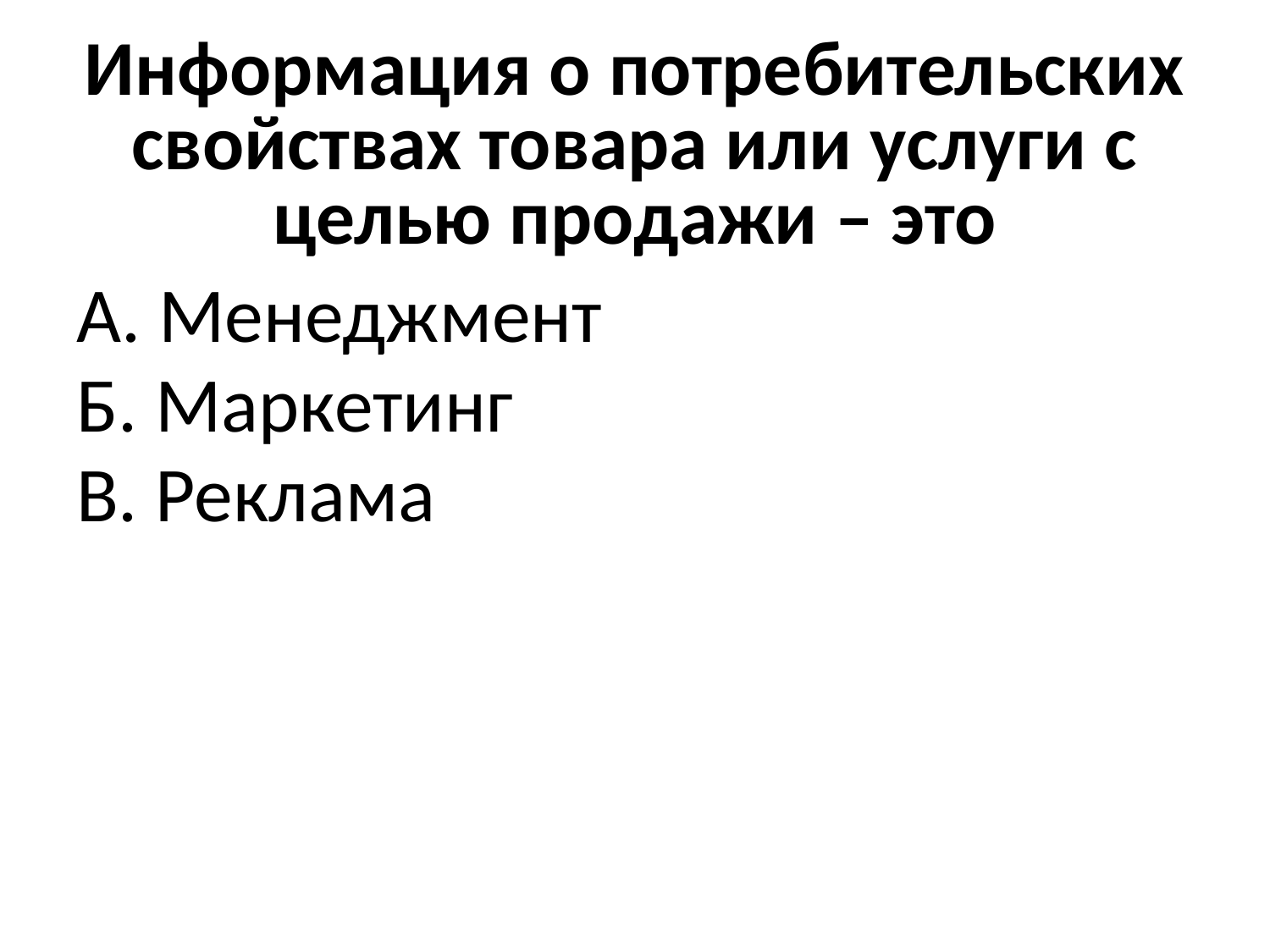

# Информация о потребительских свойствах товара или услуги с целью продажи – это
А. Менеджмент
Б. Маркетинг
В. Реклама